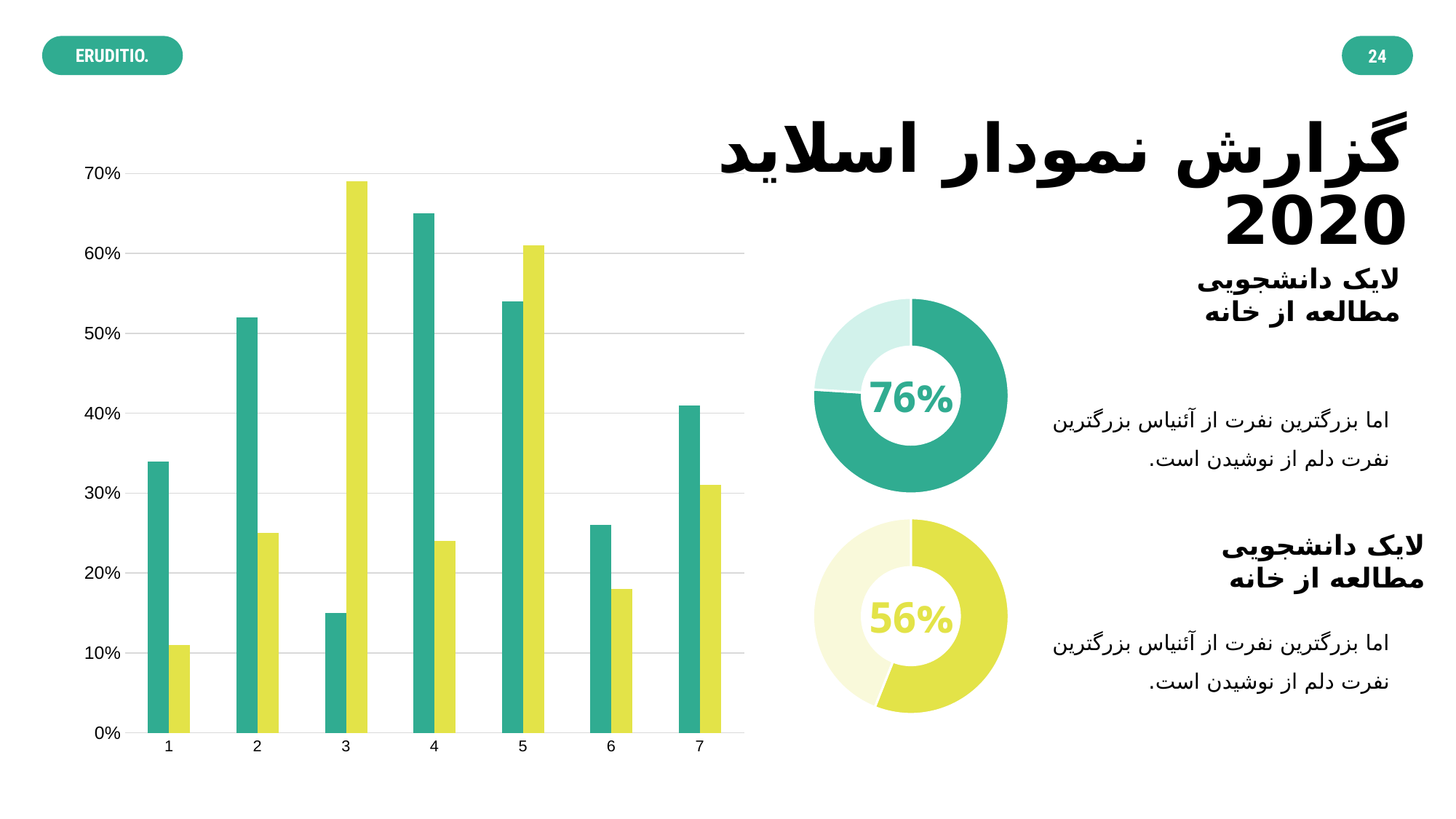

# گزارش نمودار اسلاید 2020

### Chart

| Category |  |  |
|---|---|---|
لایک دانشجویی
مطالعه از خانه

### Chart

| Category |  |
|---|---|
76%
اما بزرگترین نفرت از آئنیاس بزرگترین نفرت دلم از نوشیدن است.

### Chart

| Category |  |
|---|---|
لایک دانشجویی
مطالعه از خانه
56%
اما بزرگترین نفرت از آئنیاس بزرگترین نفرت دلم از نوشیدن است.